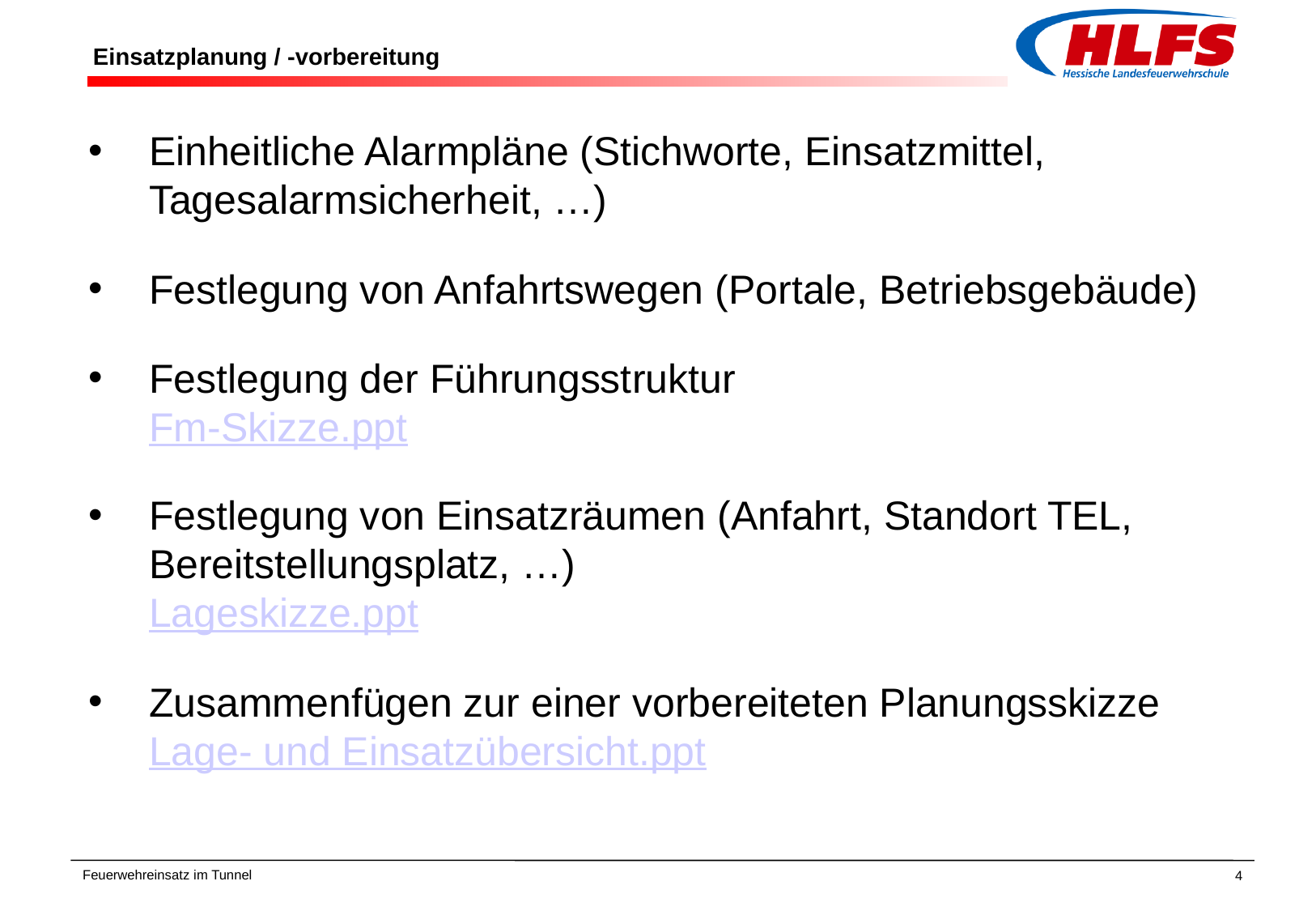

# Einsatzplanung / -vorbereitung
Einheitliche Alarmpläne (Stichworte, Einsatzmittel, Tagesalarmsicherheit, …)
Festlegung von Anfahrtswegen (Portale, Betriebsgebäude)
Festlegung der Führungsstruktur
Fm-Skizze.ppt
Festlegung von Einsatzräumen (Anfahrt, Standort TEL, Bereitstellungsplatz, …)
Lageskizze.ppt
Zusammenfügen zur einer vorbereiteten Planungsskizze
Lage- und Einsatzübersicht.ppt
Feuerwehreinsatz im Tunnel
4